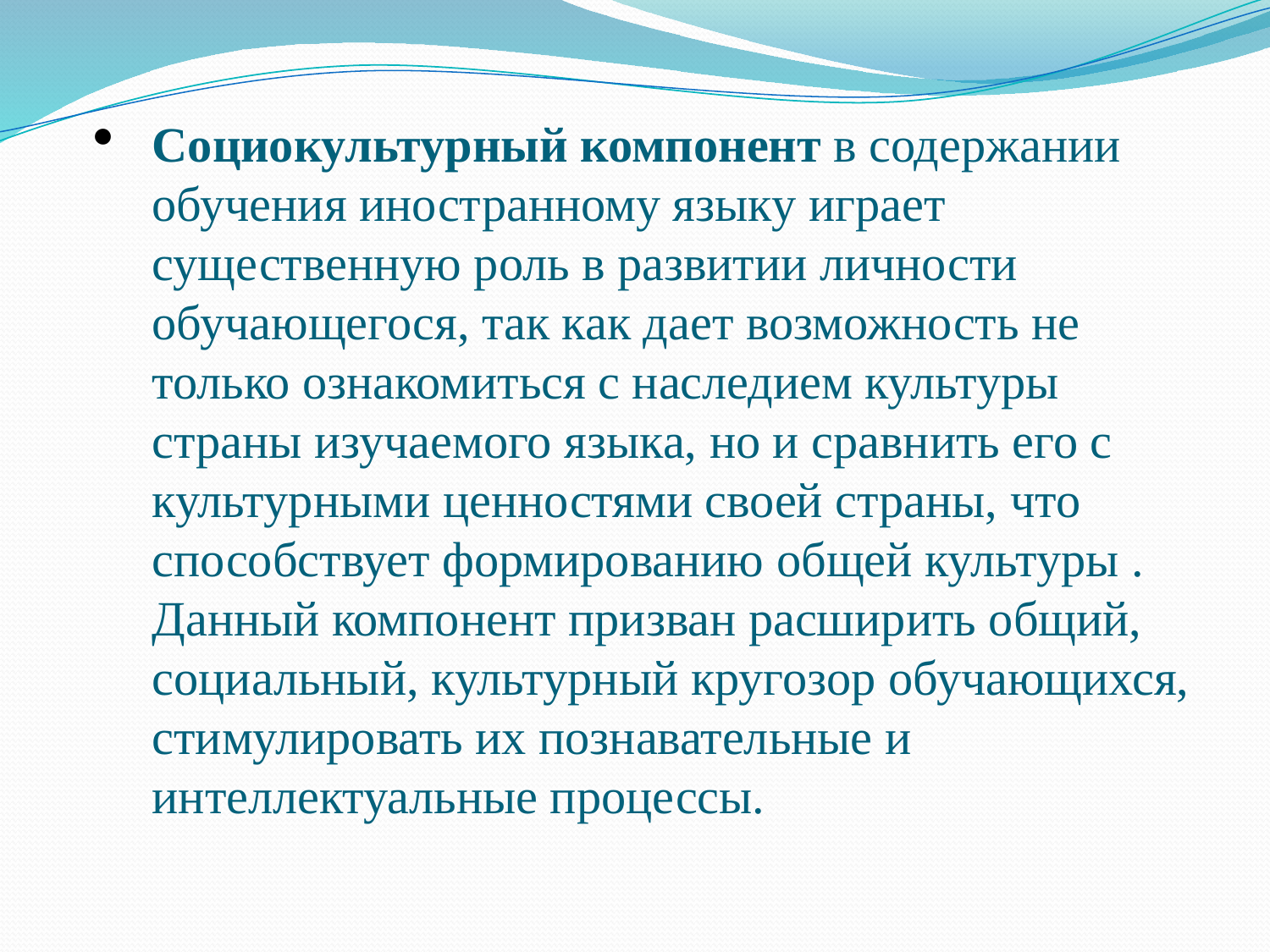

#
Социокультурный компонент в содержании обучения иностранному языку играет существенную роль в развитии личности обучающегося, так как дает возможность не только ознакомиться с наследием культуры страны изучаемого языка, но и сравнить его с культурными ценностями своей страны, что способствует формированию общей культуры . Данный компонент призван расширить общий, социальный, культурный кругозор обучающихся, стимулировать их познавательные и интеллектуальные процессы.